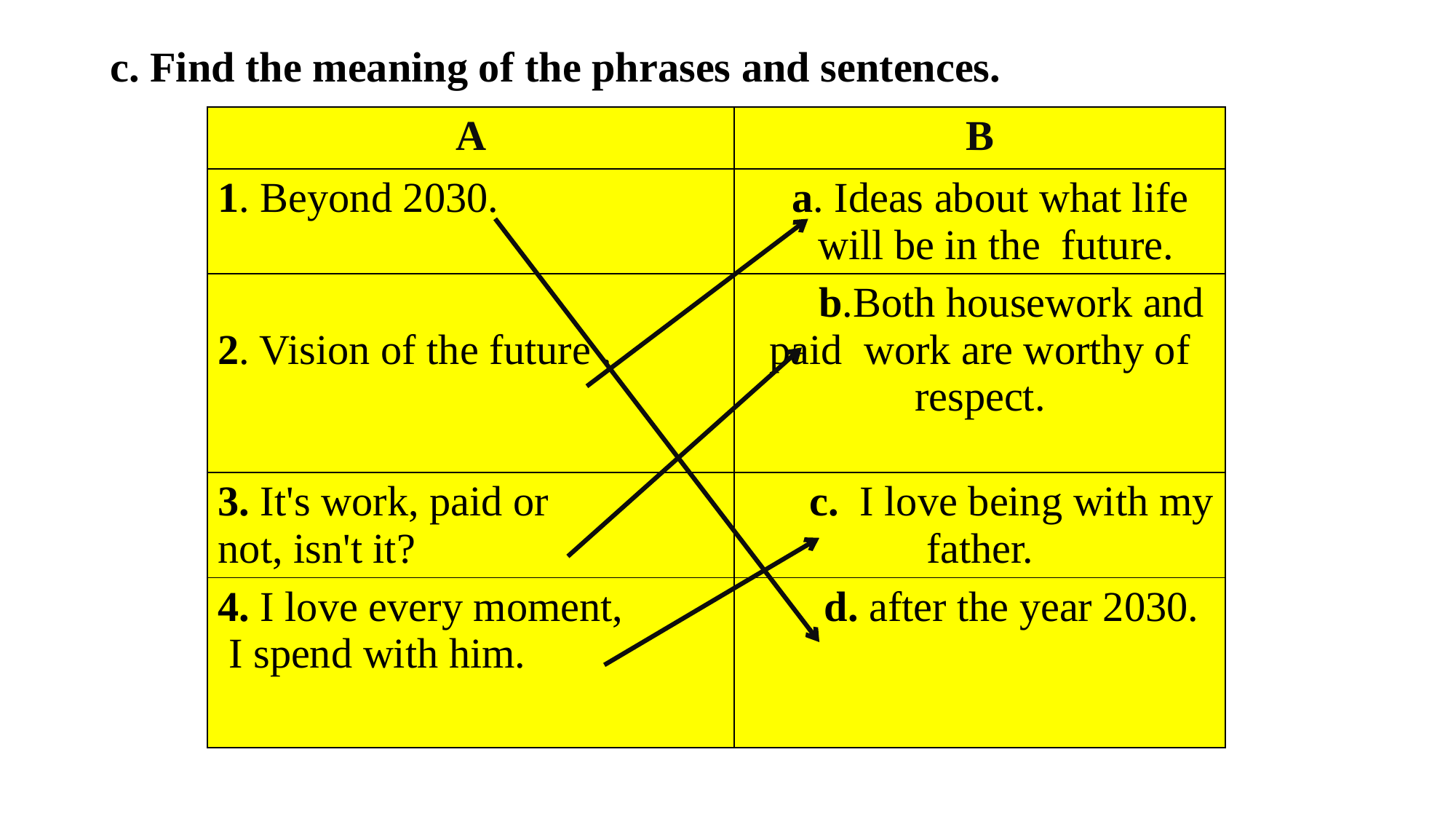

c. Find the meaning of the phrases and sentences.
| A | B |
| --- | --- |
| 1. Beyond 2030. | a. Ideas about what life will be in the future. |
| 2. Vision of the future . | b.Both housework and paid work are worthy of respect. |
| 3. It's work, paid or not, isn't it? | c. I love being with my father. |
| 4. I love every moment, I spend with him. | d. after the year 2030. |